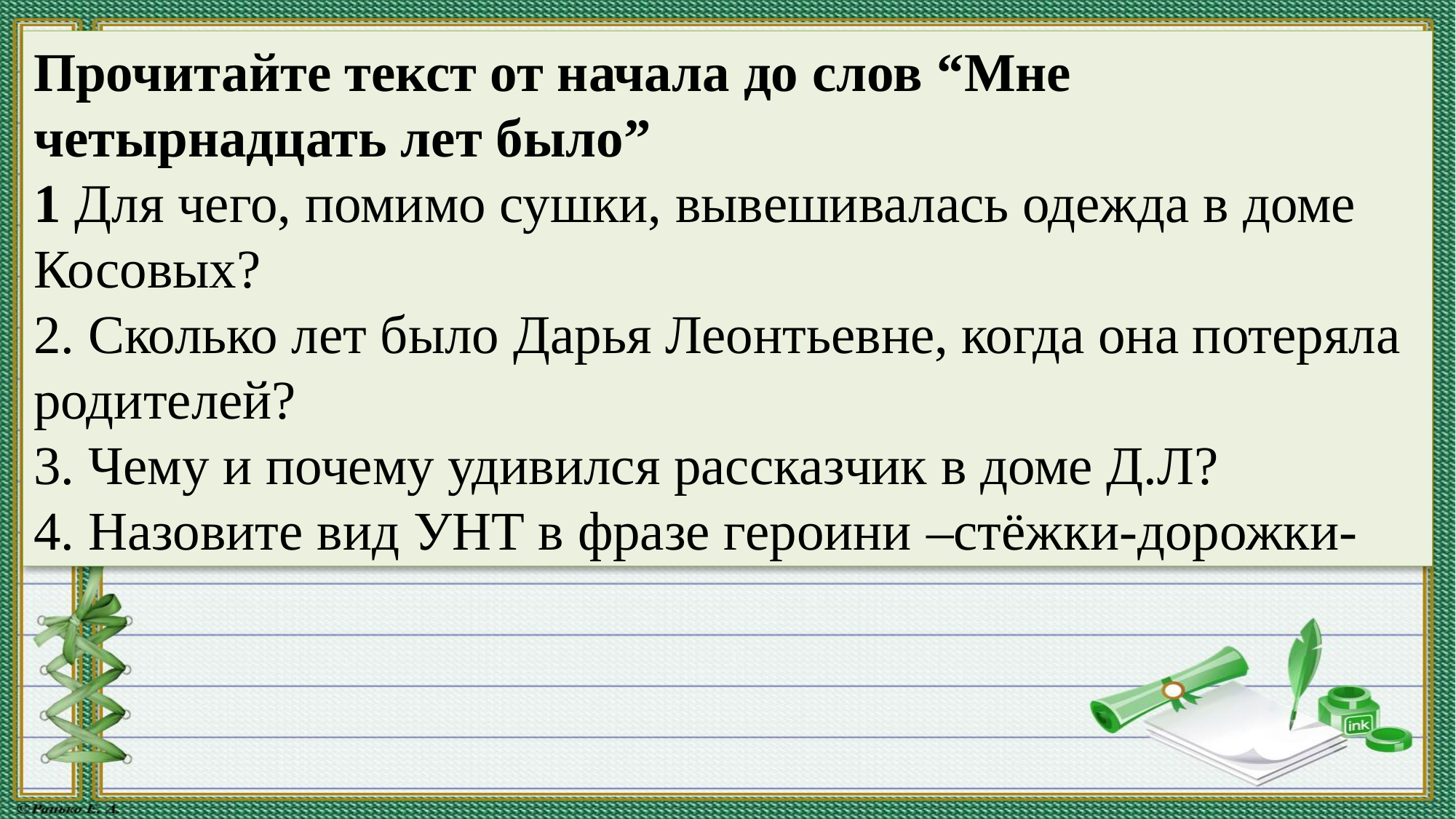

Прочитайте текст от начала до слов “Мне четырнадцать лет было”
1 Для чего, помимо сушки, вывешивалась одежда в доме Косовых?
2. Сколько лет было Дарья Леонтьевне, когда она потеряла родителей?
3. Чему и почему удивился рассказчик в доме Д.Л?
4. Назовите вид УНТ в фразе героини –стёжки-дорожки-